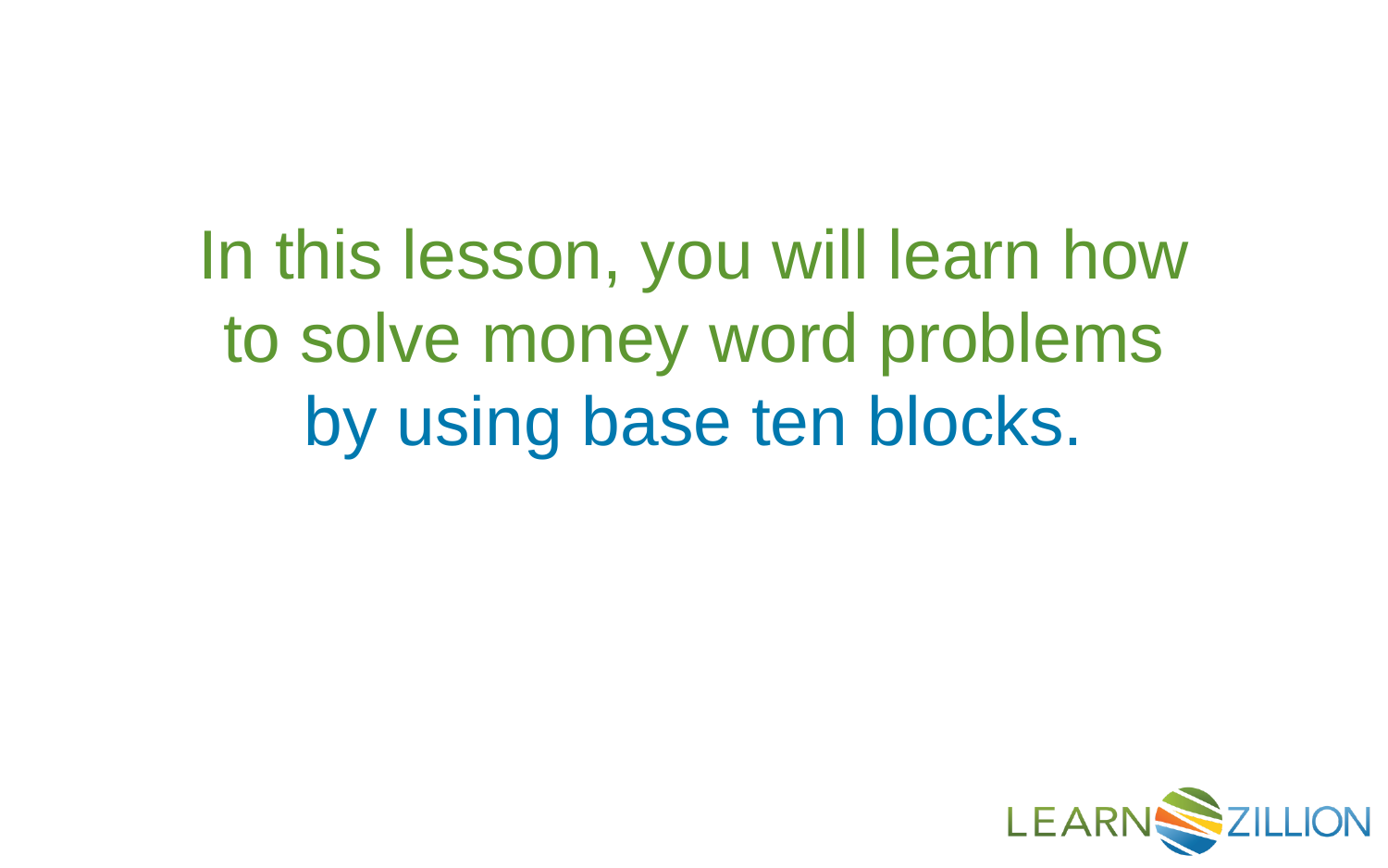

In this lesson, you will learn how to solve money word problems by using base ten blocks.